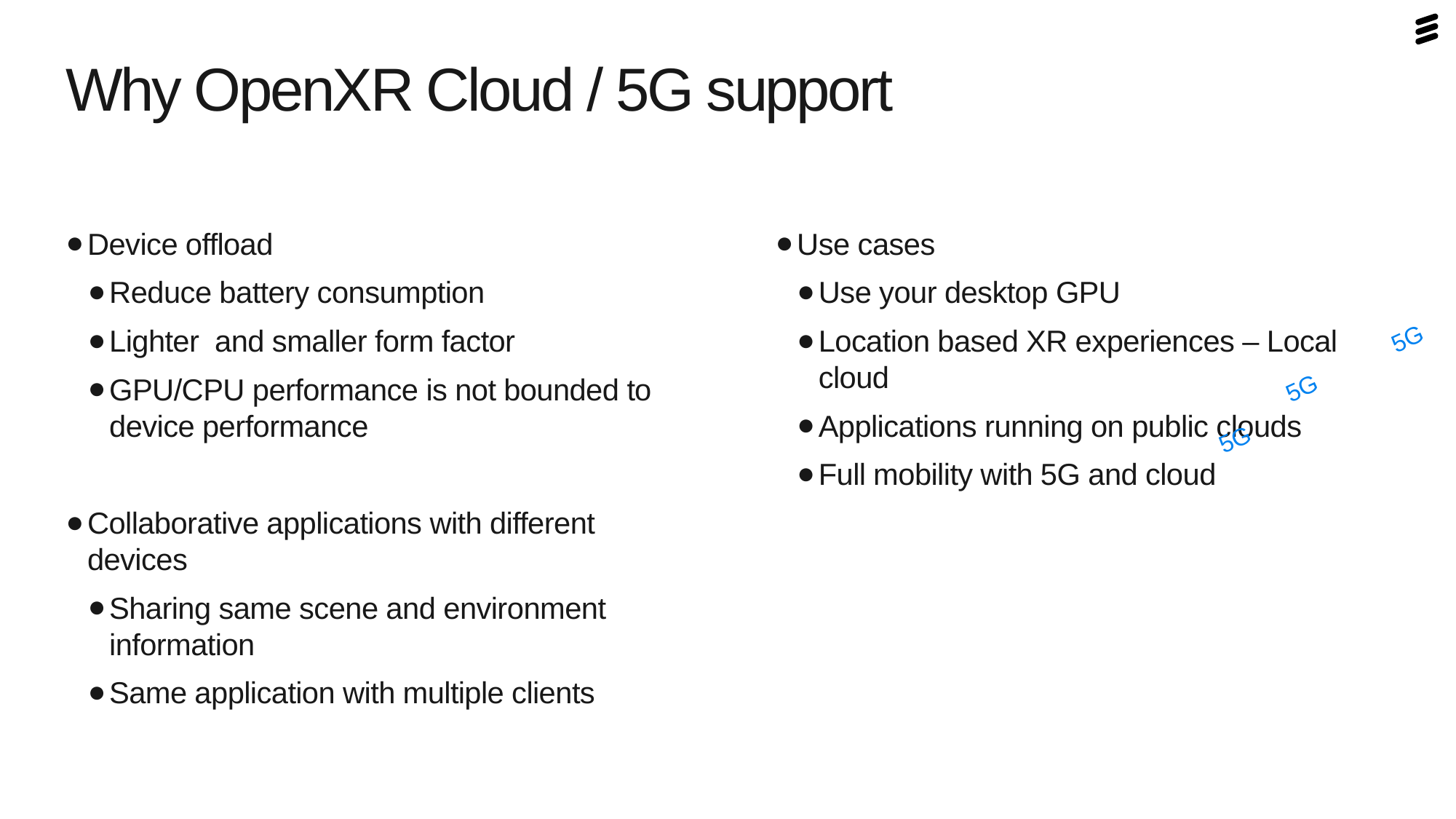

# Why OpenXR Cloud / 5G support
Use cases
Use your desktop GPU
Location based XR experiences – Local cloud
Applications running on public clouds
Full mobility with 5G and cloud

Device offload
Reduce battery consumption
Lighter  and smaller form factor
GPU/CPU performance is not bounded to device performance

Collaborative applications with different devices
Sharing same scene and environment information
Same application with multiple clients
5G
5G
5G